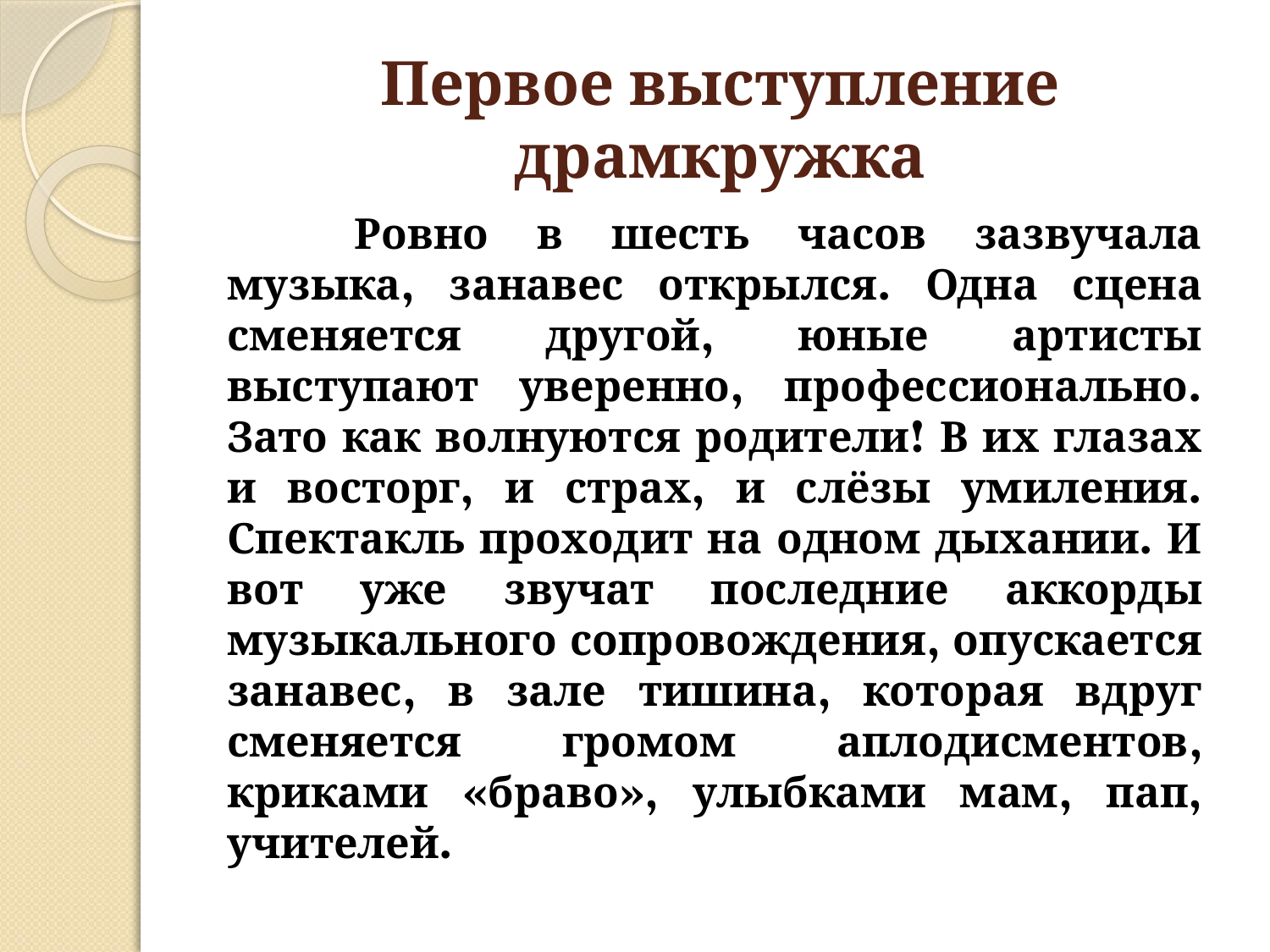

# Первое выступление драмкружка
	Ровно в шесть часов зазвучала музыка, занавес открылся. Одна сцена сменяется другой, юные артисты выступают уверенно, профессионально. Зато как волнуются родители! В их глазах и восторг, и страх, и слёзы умиления. Спектакль проходит на одном дыхании. И вот уже звучат последние аккорды музыкального сопровождения, опускается занавес, в зале тишина, которая вдруг сменяется громом аплодисментов, криками «браво», улыбками мам, пап, учителей.